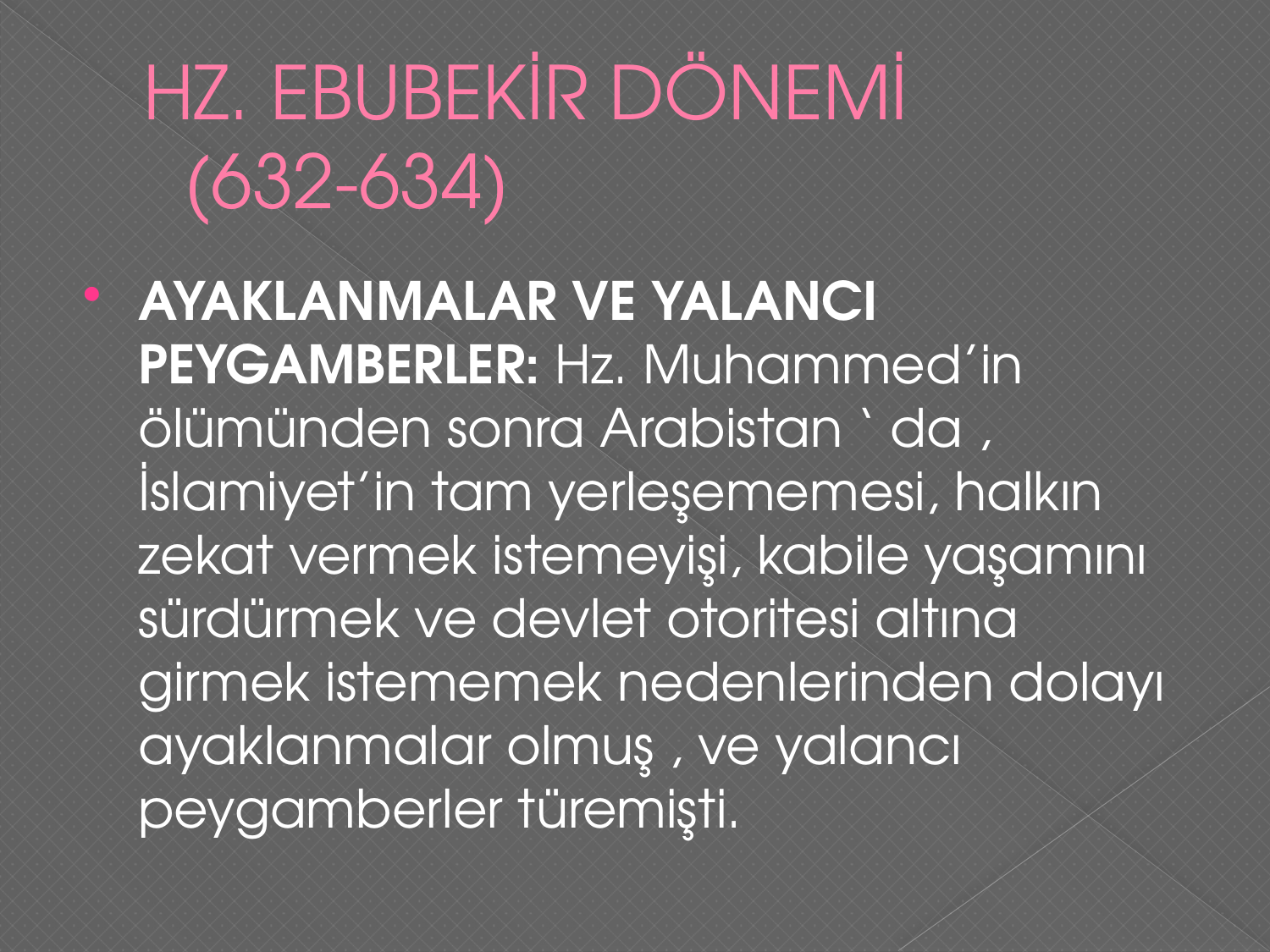

# HZ. EBUBEKİR DÖNEMİ                (632-634)
AYAKLANMALAR VE YALANCI PEYGAMBERLER: Hz. Muhammed’in ölümünden sonra Arabistan ‘ da , İslamiyet’in tam yerleşememesi, halkın zekat vermek istemeyişi, kabile yaşamını sürdürmek ve devlet otoritesi altına girmek istememek nedenlerinden dolayı ayaklanmalar olmuş , ve yalancı peygamberler türemişti.